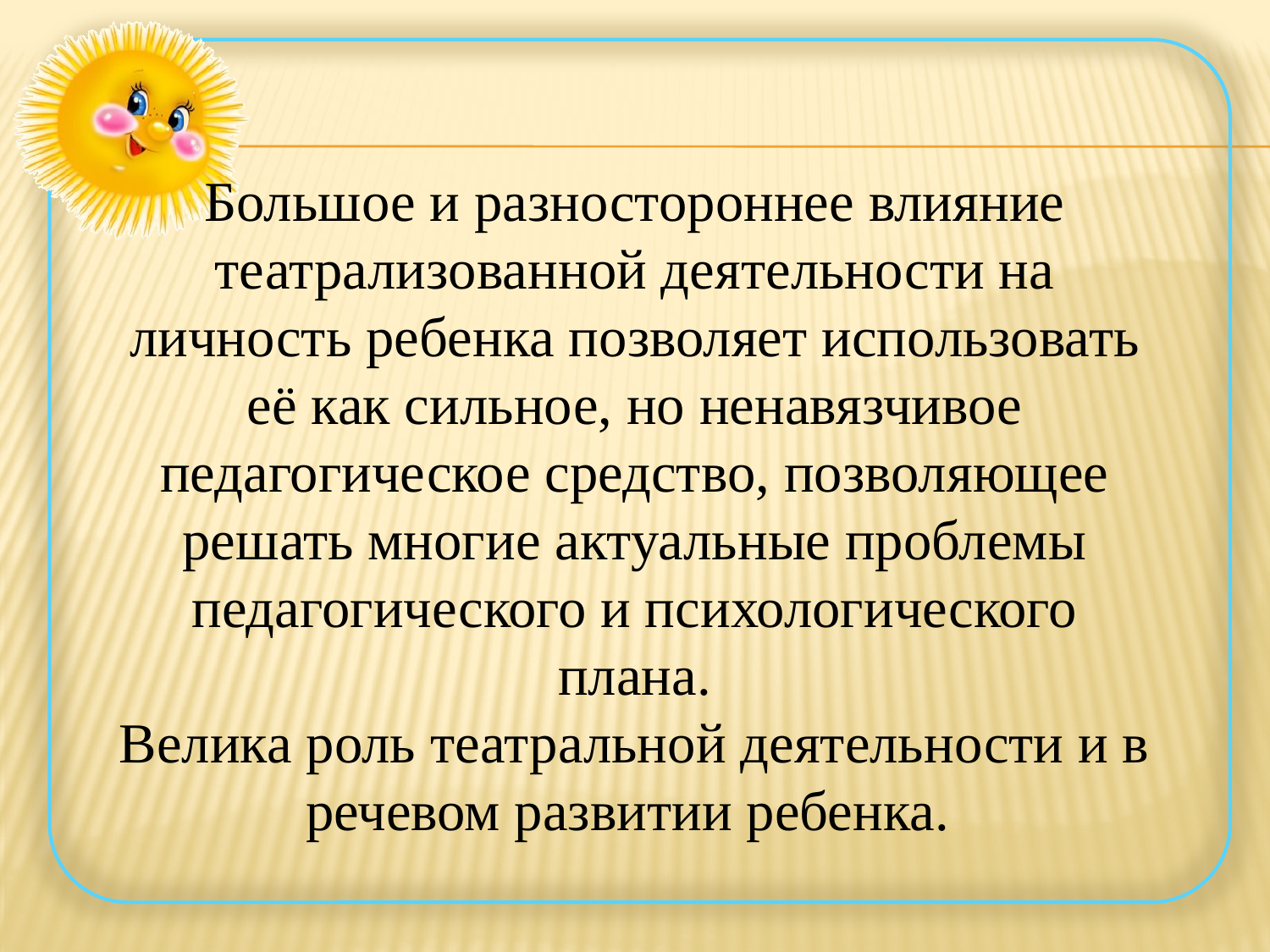

#
Большое и разностороннее влияние театрализованной деятельности на личность ребенка позволяет использовать её как сильное, но ненавязчивое педагогическое средство, позволяющее решать многие актуальные проблемы педагогического и психологического плана.
Велика роль театральной деятельности и в речевом развитии ребенка.